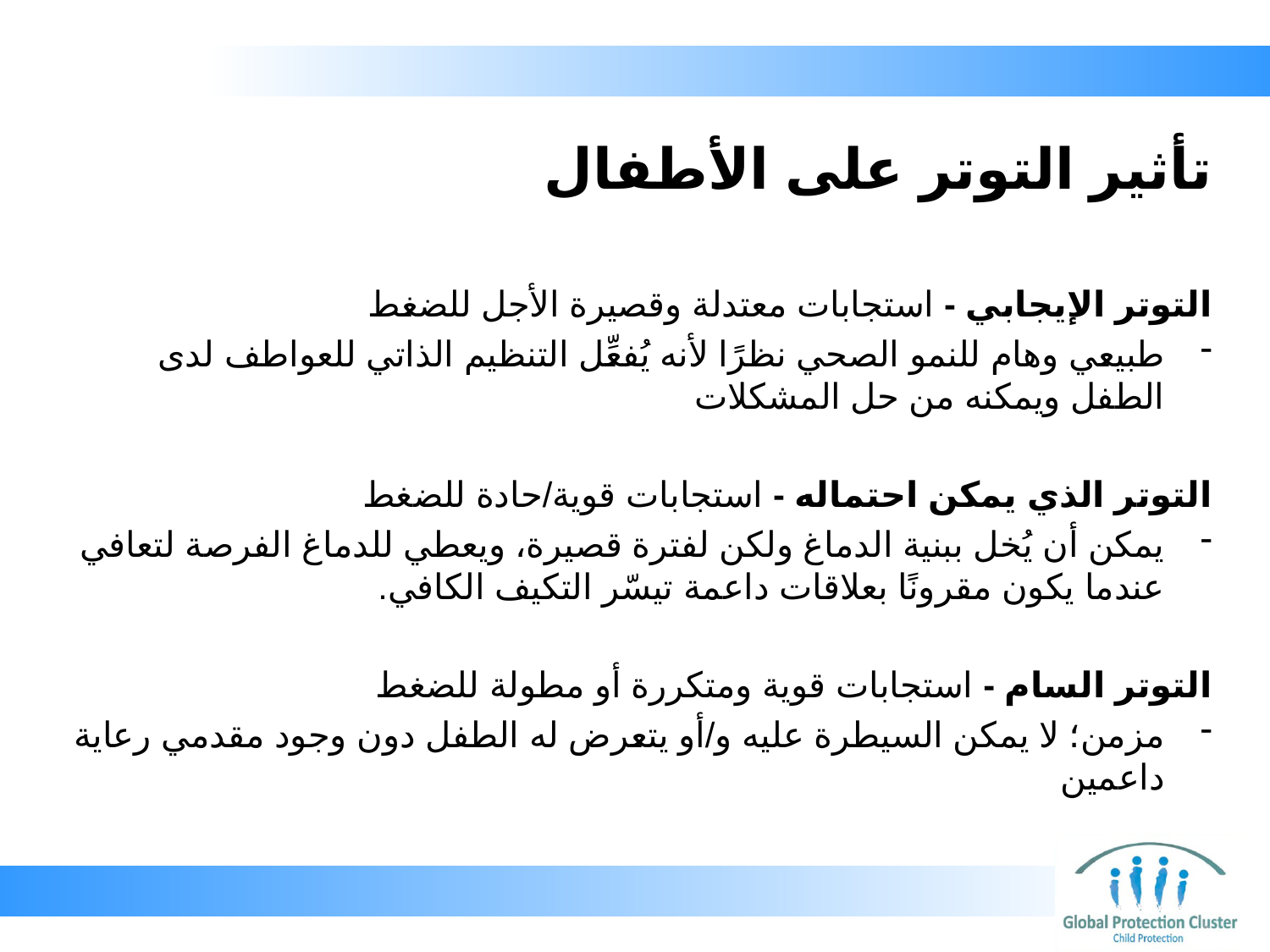

# تأثير التوتر على الأطفال

التوتر الإيجابي - استجابات معتدلة وقصيرة الأجل للضغط
طبيعي وهام للنمو الصحي نظرًا لأنه يُفعِّل التنظيم الذاتي للعواطف لدى الطفل ويمكنه من حل المشكلات

التوتر الذي يمكن احتماله - استجابات قوية/حادة للضغط
يمكن أن يُخل ببنية الدماغ ولكن لفترة قصيرة، ويعطي للدماغ الفرصة لتعافي عندما يكون مقرونًا بعلاقات داعمة تيسّر التكيف الكافي.

التوتر السام - استجابات قوية ومتكررة أو مطولة للضغط
مزمن؛ لا يمكن السيطرة عليه و/أو يتعرض له الطفل دون وجود مقدمي رعاية داعمين